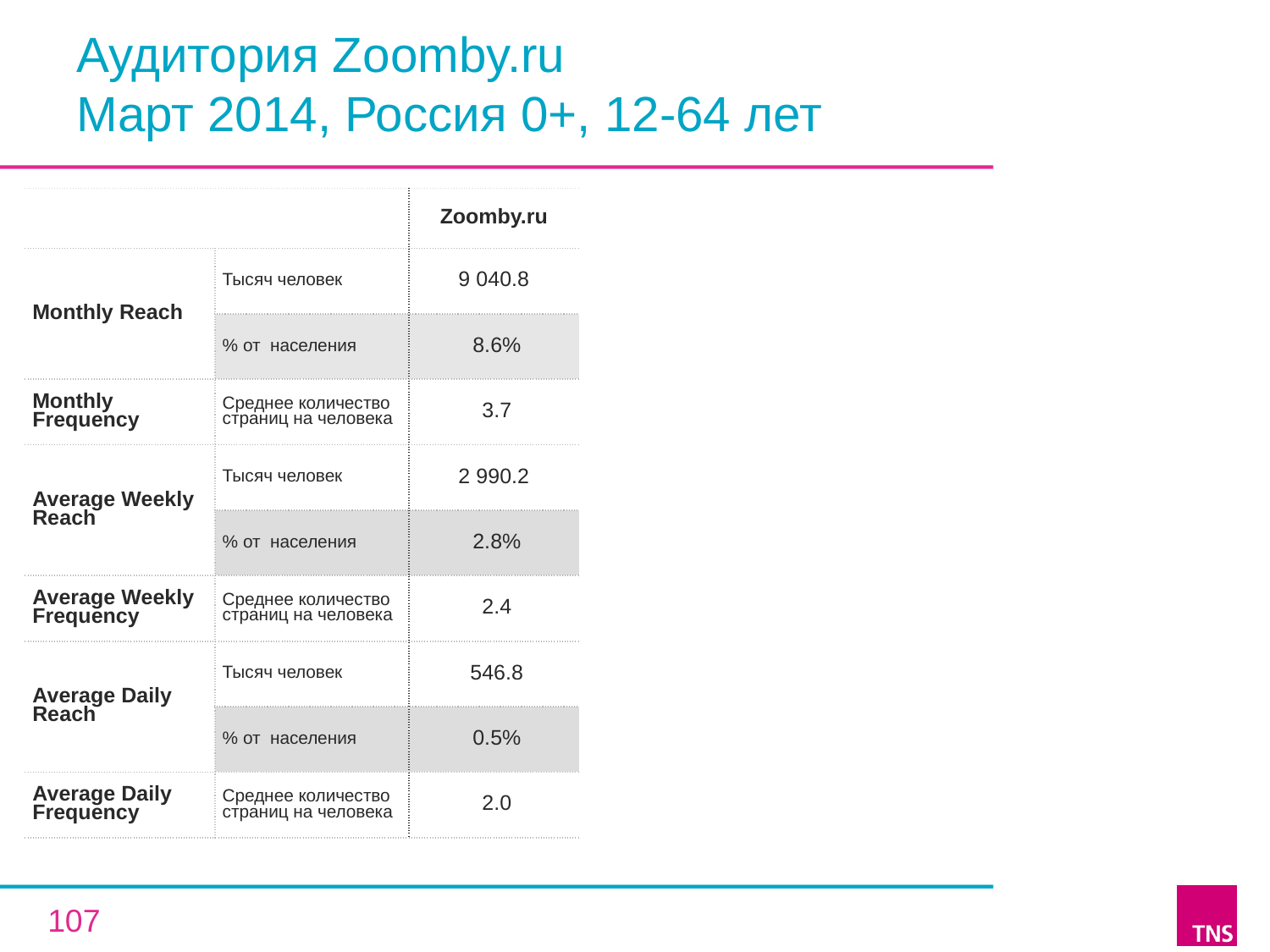

# Аудитория Zoomby.ru Март 2014, Россия 0+, 12-64 лет
|  |  | Zoomby.ru |
| --- | --- | --- |
| Monthly Reach | Тысяч человек | 9 040.8 |
|  | % от населения | 8.6% |
| Monthly Frequency | Среднее количество страниц на человека | 3.7 |
| Average Weekly Reach | Тысяч человек | 2 990.2 |
|  | % от населения | 2.8% |
| Average Weekly Frequency | Среднее количество страниц на человека | 2.4 |
| Average Daily Reach | Тысяч человек | 546.8 |
|  | % от населения | 0.5% |
| Average Daily Frequency | Среднее количество страниц на человека | 2.0 |

107